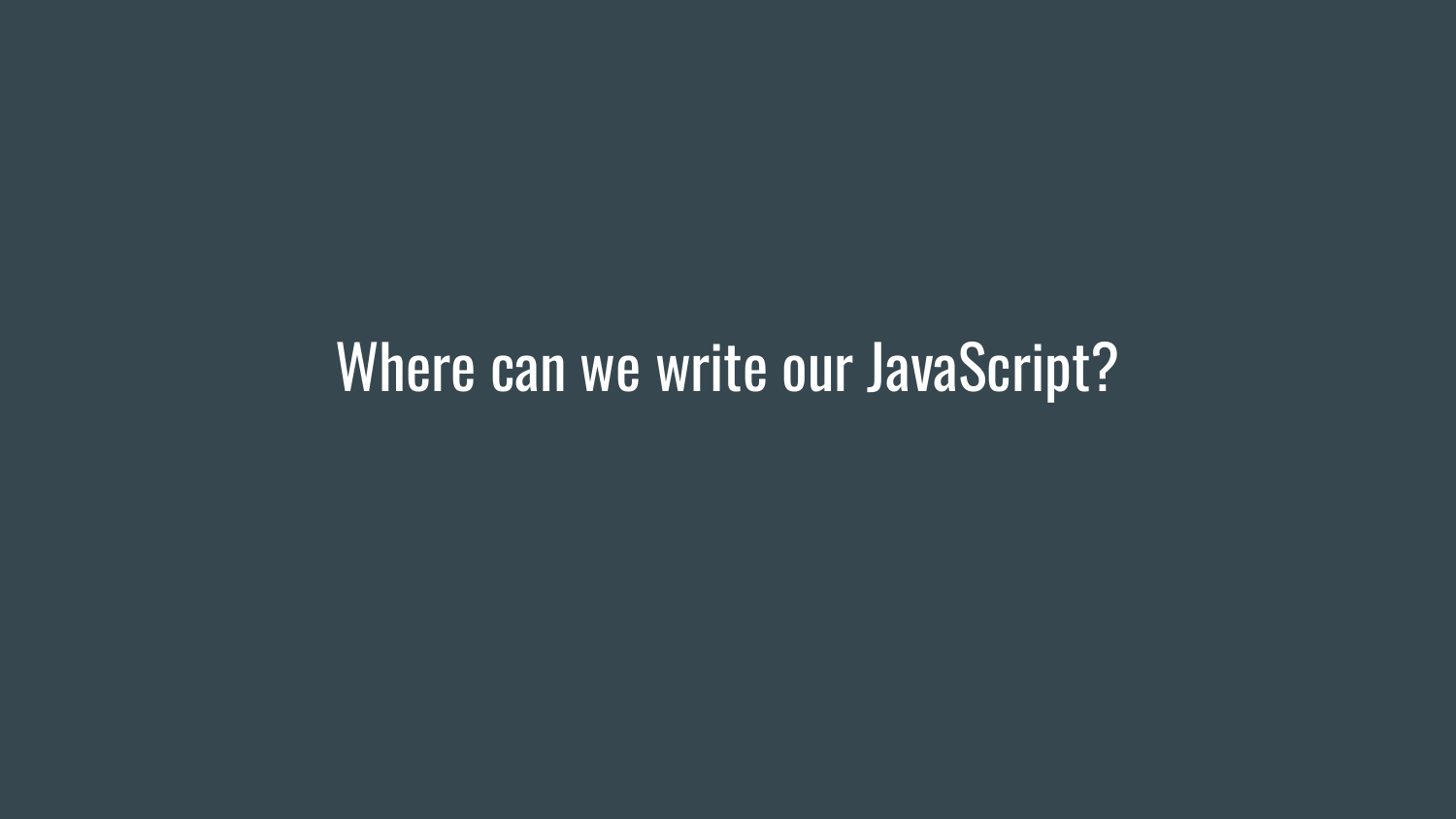

# Where can we write our JavaScript?